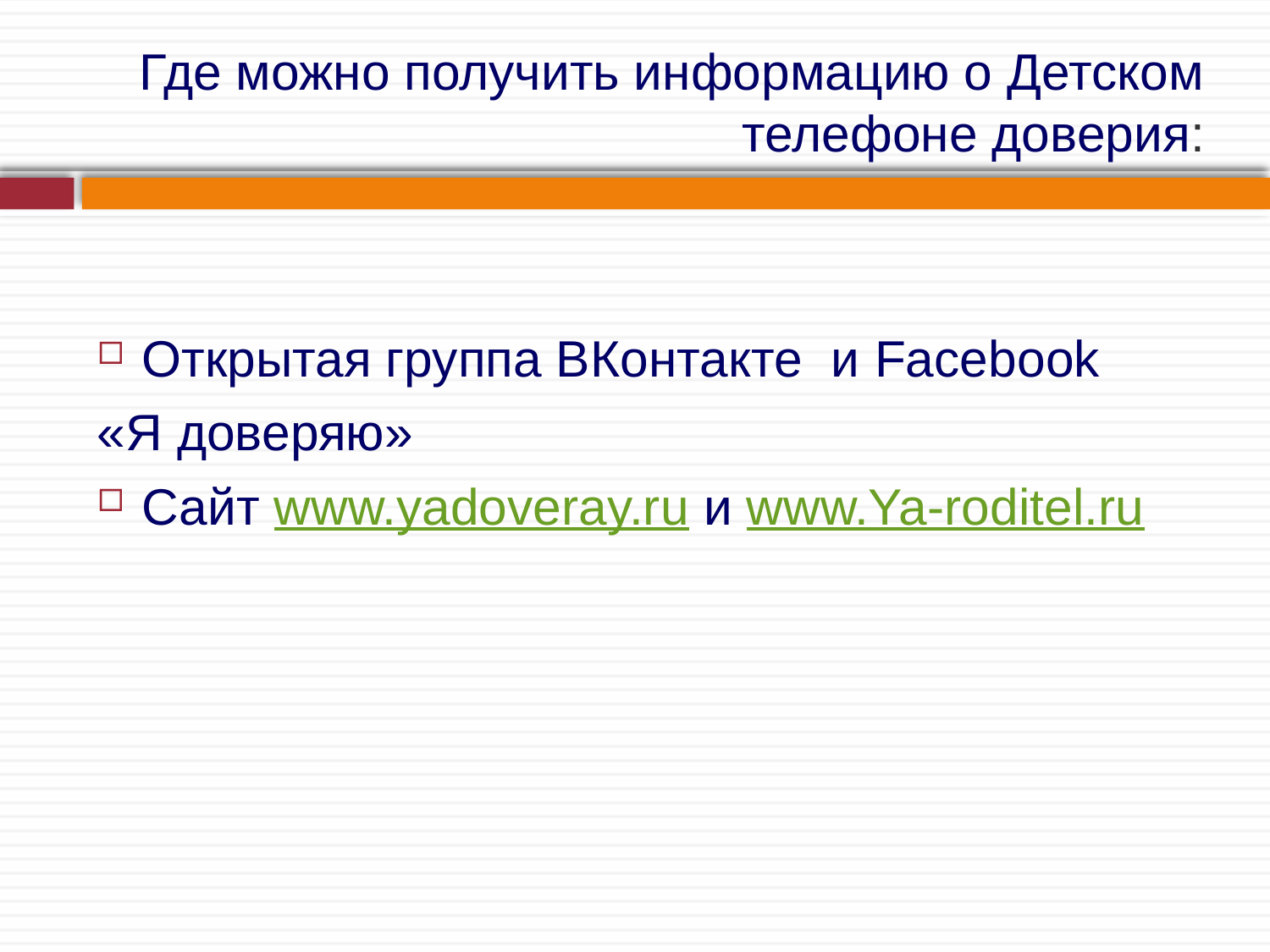

# Где можно получить информацию о Детском телефоне доверия:

Открытая группа ВКонтакте  и Facebook
«Я доверяю»
Сайт www.yadoveray.ru и www.Ya-roditel.ru